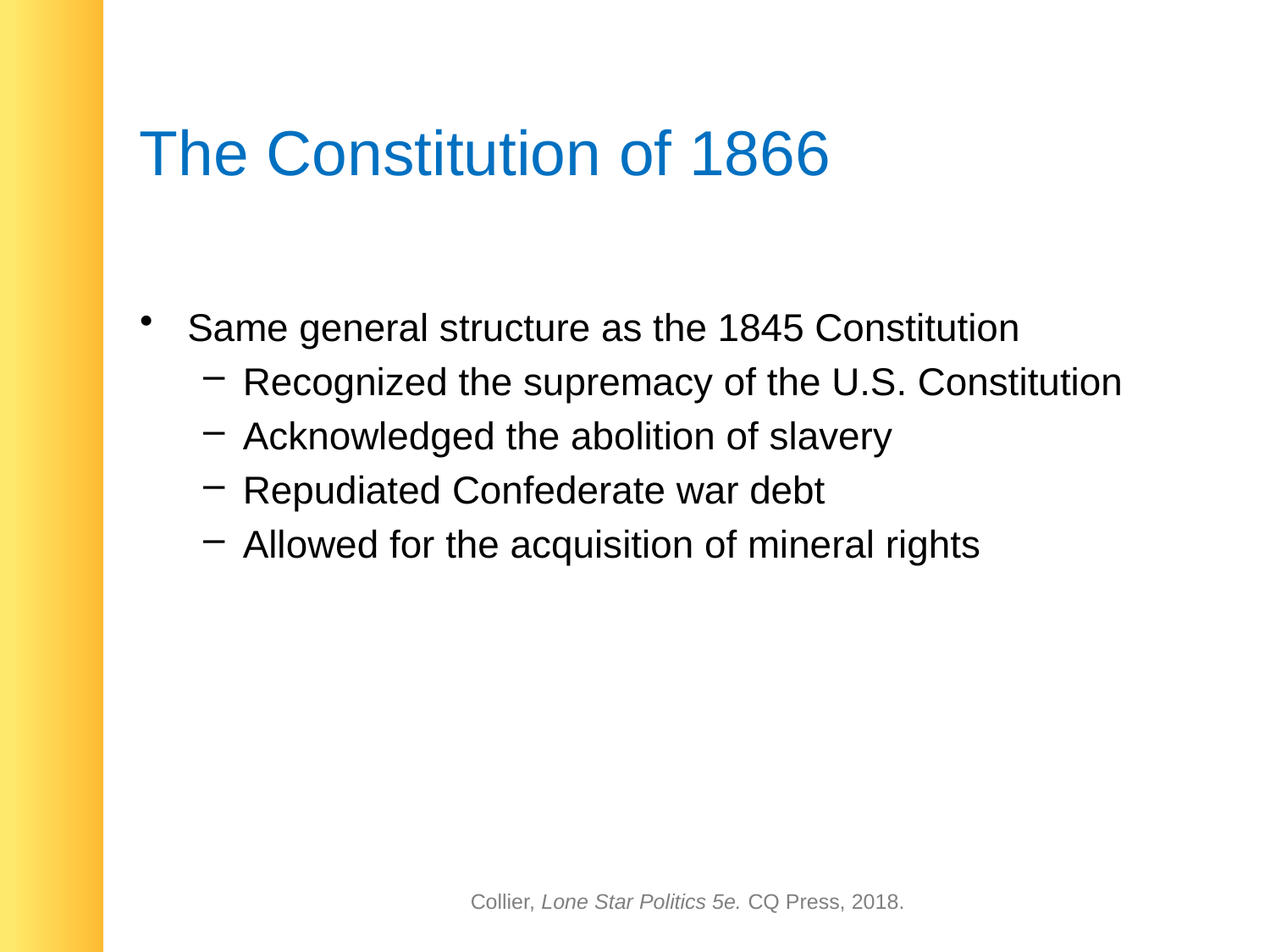

# The Constitution of 1866

Same general structure as the 1845 Constitution
Recognized the supremacy of the U.S. Constitution
Acknowledged the abolition of slavery
Repudiated Confederate war debt
Allowed for the acquisition of mineral rights
Collier, Lone Star Politics 5e. CQ Press, 2018.